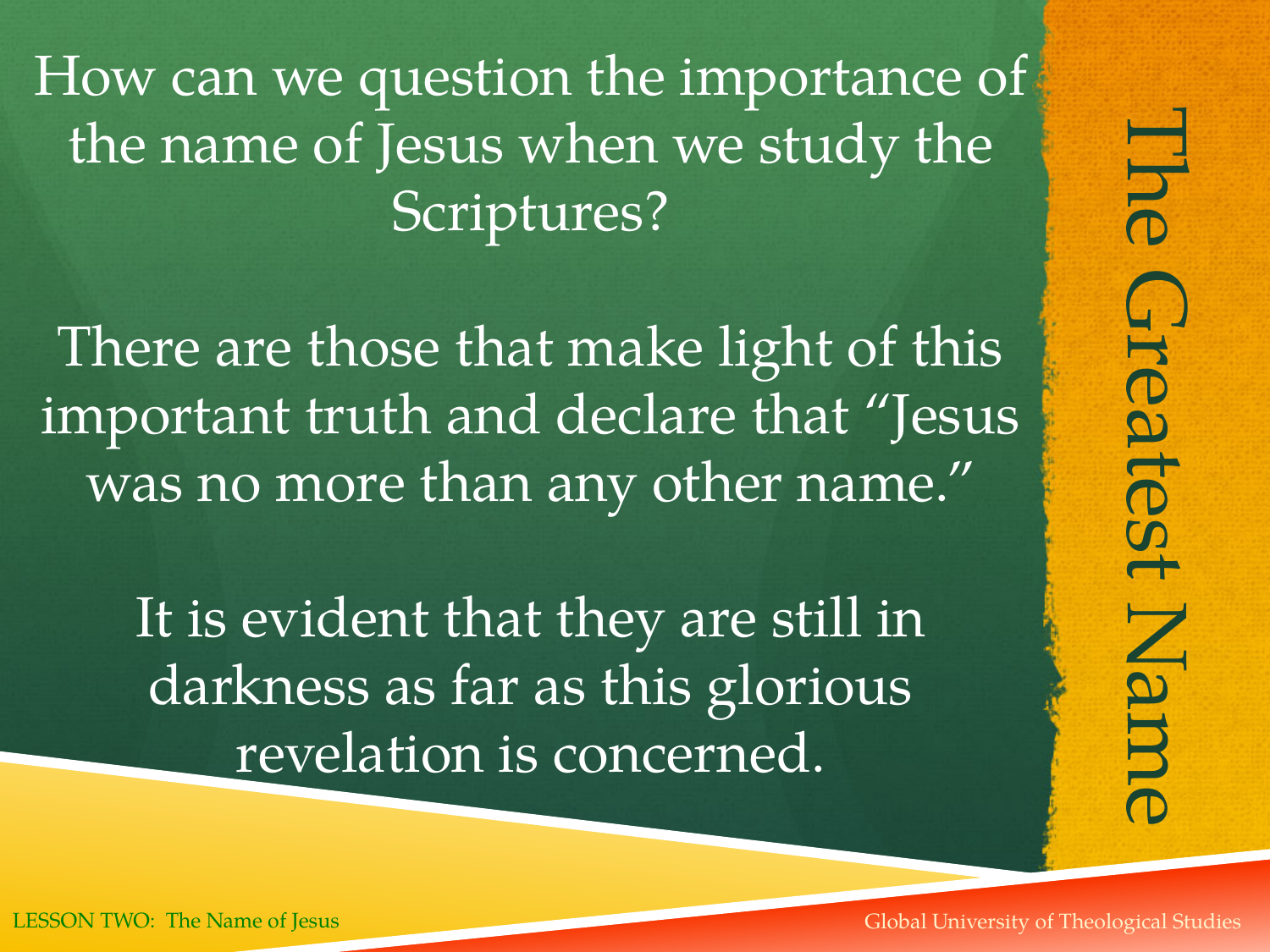

How can we question the importance of the name of Jesus when we study the Scriptures?

There are those that make light of this important truth and declare that “Jesus was no more than any other name.”

It is evident that they are still in darkness as far as this glorious revelation is concerned.
# The Greatest Name
Global University of Theological Studies
LESSON TWO:  The Name of Jesus